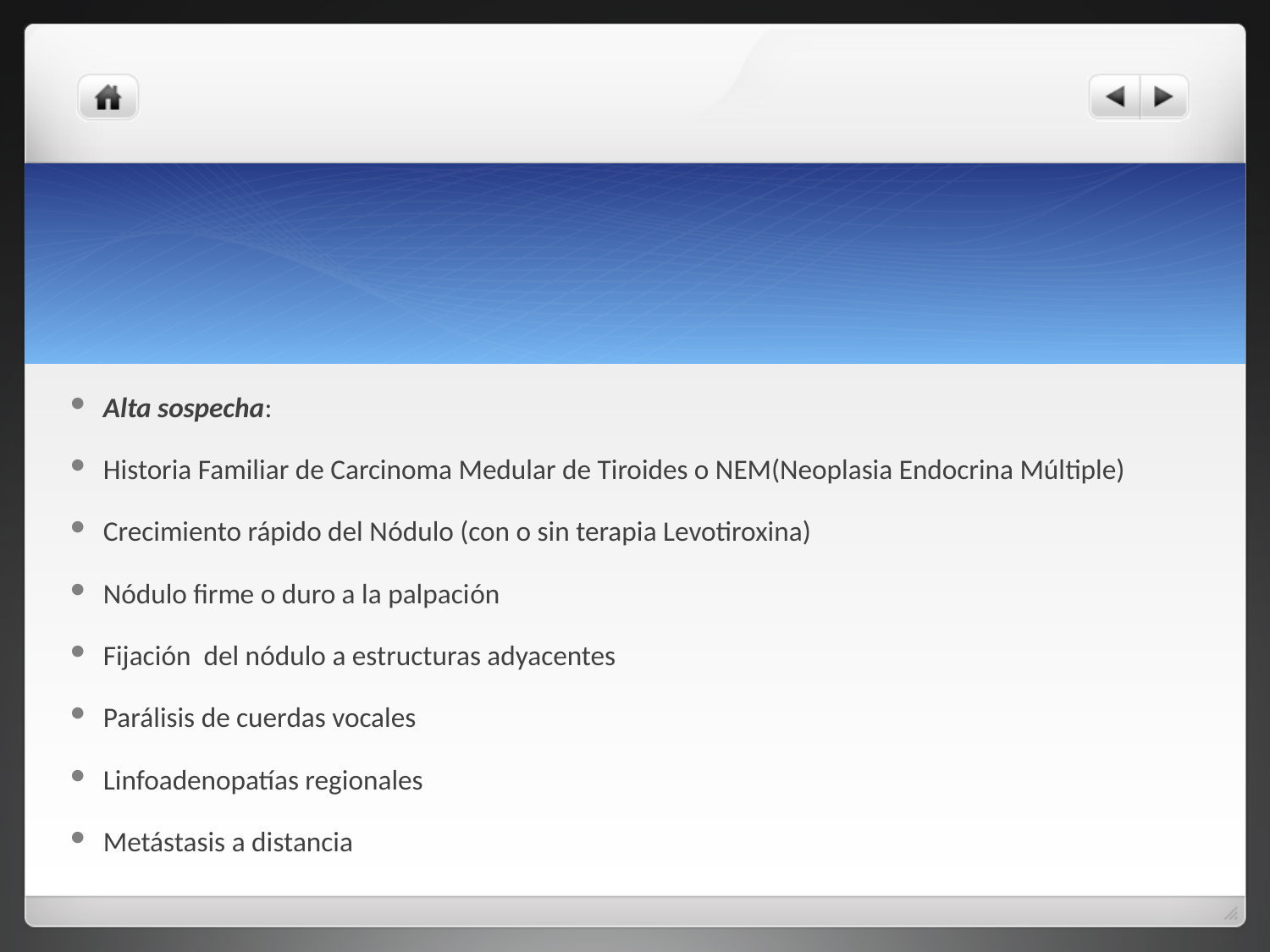

#
Alta sospecha:
Historia Familiar de Carcinoma Medular de Tiroides o NEM(Neoplasia Endocrina Múltiple)
Crecimiento rápido del Nódulo (con o sin terapia Levotiroxina)
Nódulo firme o duro a la palpación
Fijación  del nódulo a estructuras adyacentes
Parálisis de cuerdas vocales
Linfoadenopatías regionales
Metástasis a distancia